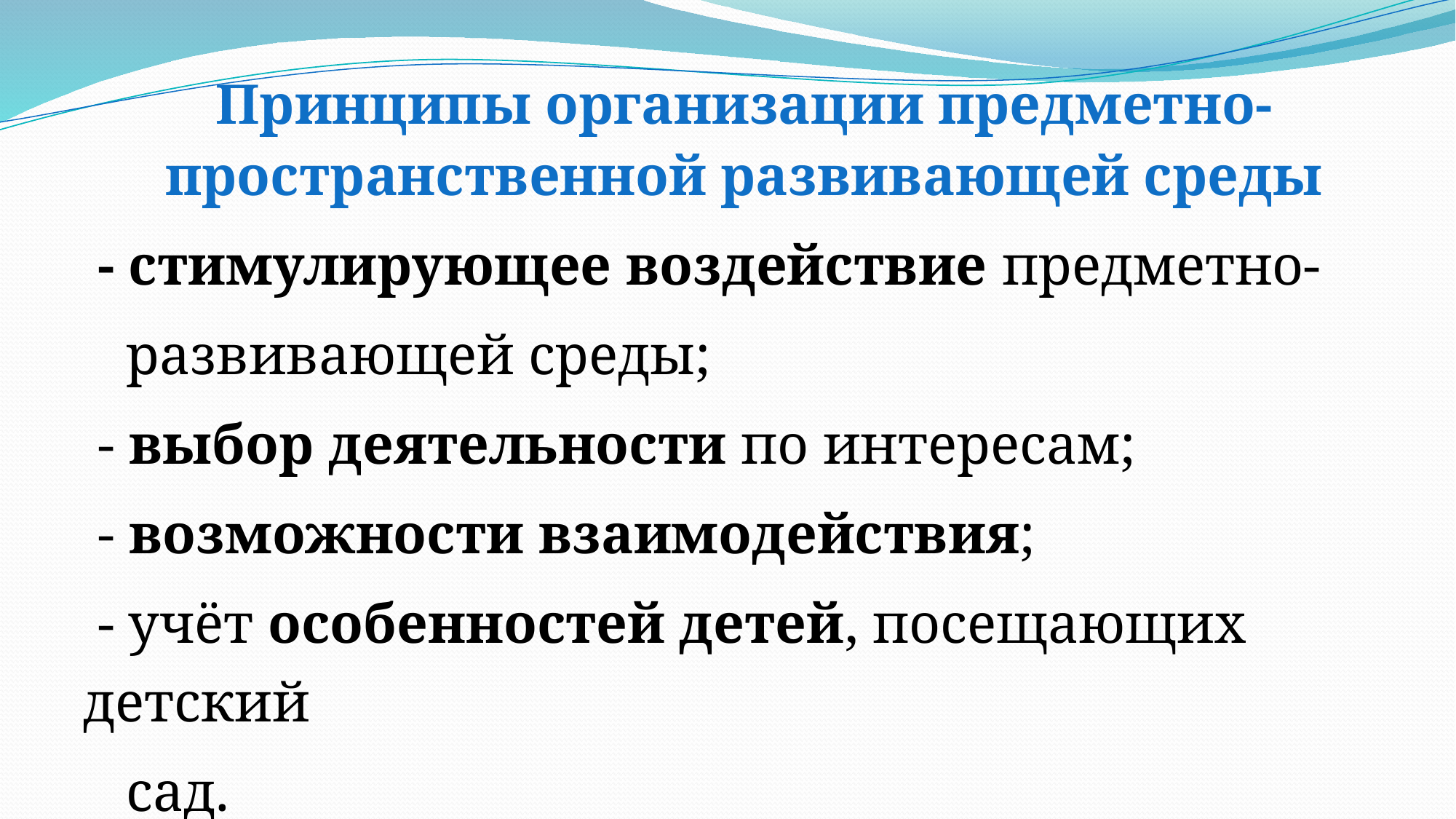

Принципы организации предметно-пространственной развивающей среды
 - стимулирующее воздействие предметно-
   развивающей среды;
 - выбор деятельности по интересам;
 - возможности взаимодействия;
 - учёт особенностей детей, посещающих детский
   сад.